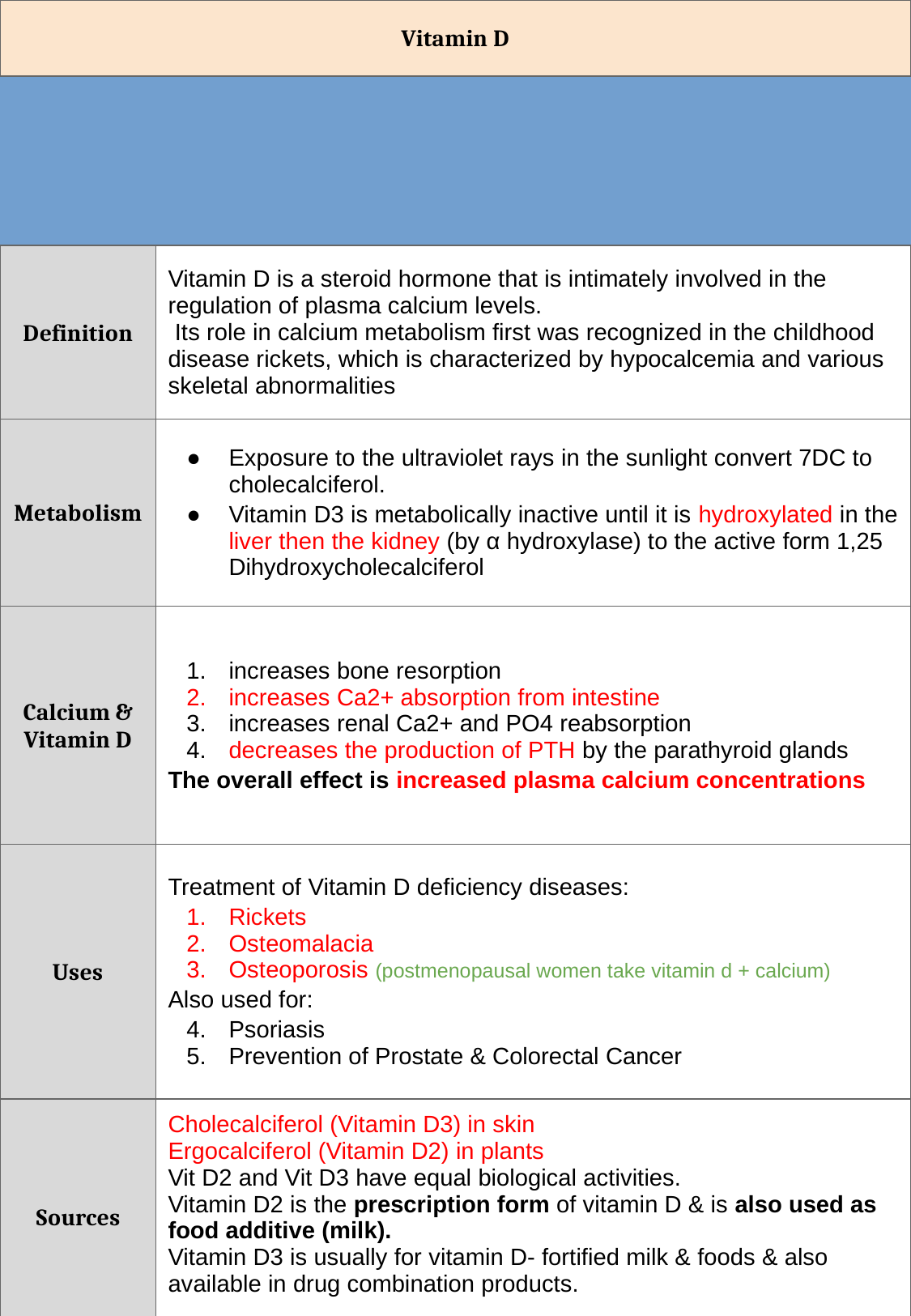

| Vitamin D |  |  |  |  |
| --- | --- | --- | --- | --- |
|  |  |  |  |  |
| Definition | Vitamin D is a steroid hormone that is intimately involved in the regulation of plasma calcium levels. Its role in calcium metabolism first was recognized in the childhood disease rickets, which is characterized by hypocalcemia and various skeletal abnormalities |  |  |  |
| Metabolism | Exposure to the ultraviolet rays in the sunlight convert 7DC to cholecalciferol. Vitamin D3 is metabolically inactive until it is hydroxylated in the liver then the kidney (by α hydroxylase) to the active form 1,25 Dihydroxycholecalciferol |  |  |  |
| Calcium & Vitamin D | increases bone resorption increases Ca2+ absorption from intestine increases renal Ca2+ and PO4 reabsorption decreases the production of PTH by the parathyroid glands The overall effect is increased plasma calcium concentrations |  |  |  |
| Uses | Treatment of Vitamin D deficiency diseases: Rickets Osteomalacia Osteoporosis (postmenopausal women take vitamin d + calcium) Also used for: Psoriasis Prevention of Prostate & Colorectal Cancer |  |  |  |
| Sources | Cholecalciferol (Vitamin D3) in skin Ergocalciferol (Vitamin D2) in plants Vit D2 and Vit D3 have equal biological activities. Vitamin D2 is the prescription form of vitamin D & is also used as food additive (milk). Vitamin D3 is usually for vitamin D- fortified milk & foods & also available in drug combination products. |  |  |  |
| Remember | 1,25-dihydroxyvitamin D (calcitriol) is the most active form of vitamin D. 25-hydroxyvitamin D (calcidiol, 25-hydroxycholecalciferol): an inactive form of vitamin D. 1-alpha-hydroxylase: The enzyme that converts the inactive form of vitamin D to the active form |  |  |  |